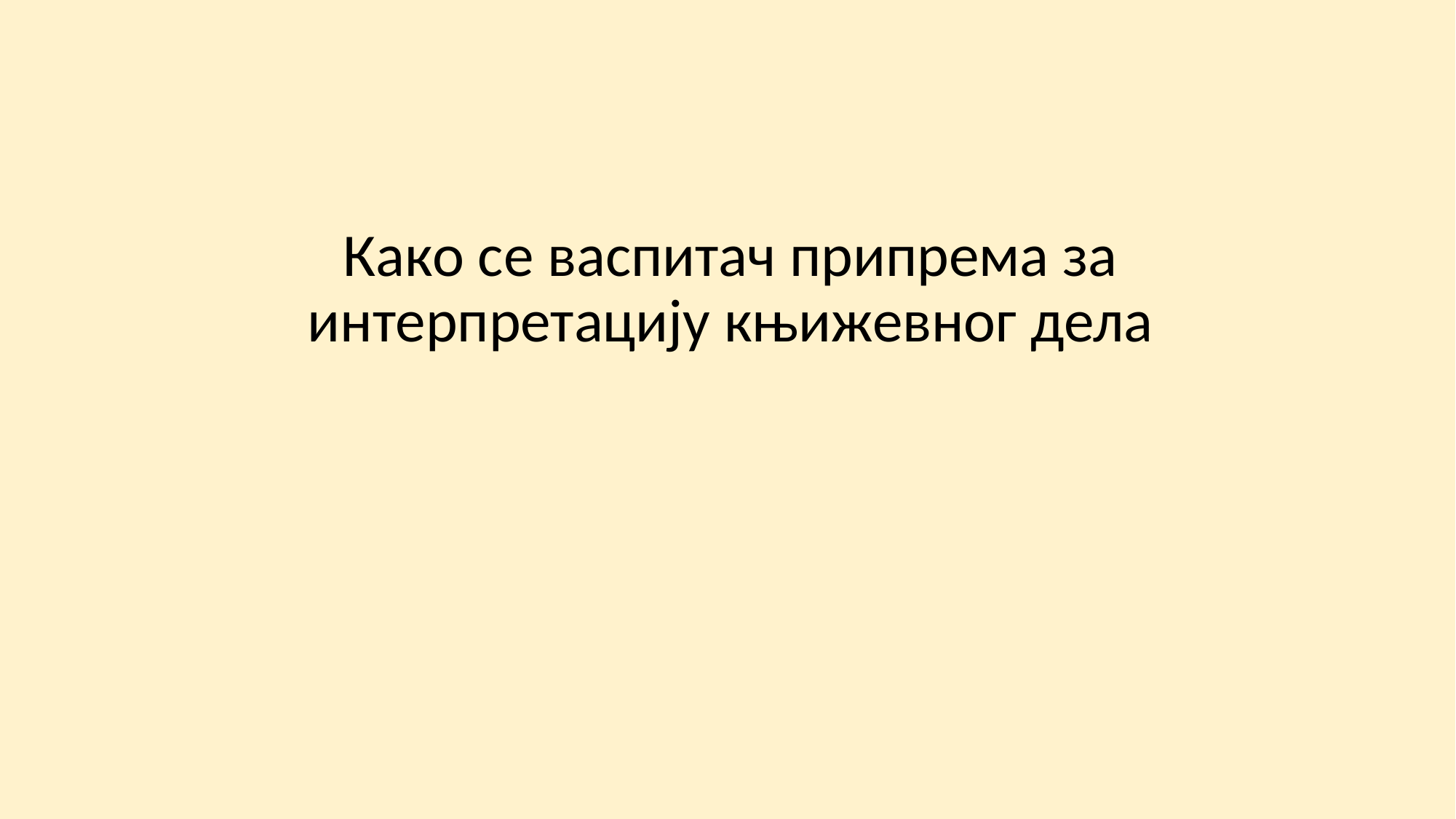

Како се васпитач припрема за интерпретацију књижевног дела